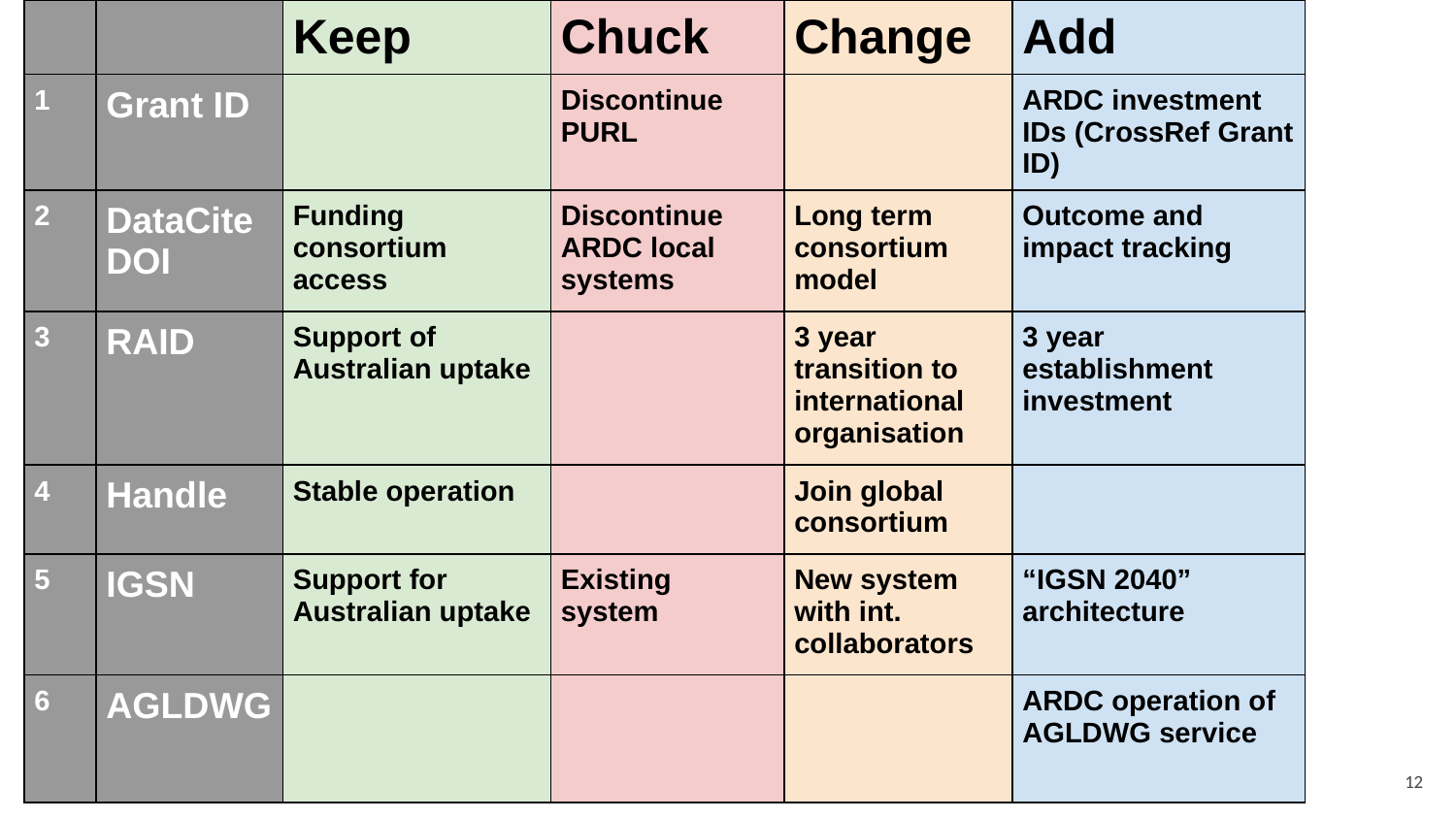

|  |  | Keep | Chuck | Change | Add |
| --- | --- | --- | --- | --- | --- |
| 1 | Grant ID |  | Discontinue PURL |  | ARDC investment IDs (CrossRef Grant ID) |
| 2 | DataCite DOI | Funding consortium access | Discontinue ARDC local systems | Long term consortium model | Outcome and impact tracking |
| 3 | RAID | Support of Australian uptake |  | 3 year transition to international organisation | 3 year establishment investment |
| 4 | Handle | Stable operation |  | Join global consortium |  |
| 5 | IGSN | Support for Australian uptake | Existing system | New system with int. collaborators | “IGSN 2040” architecture |
| 6 | AGLDWG |  |  |  | ARDC operation of AGLDWG service |
12